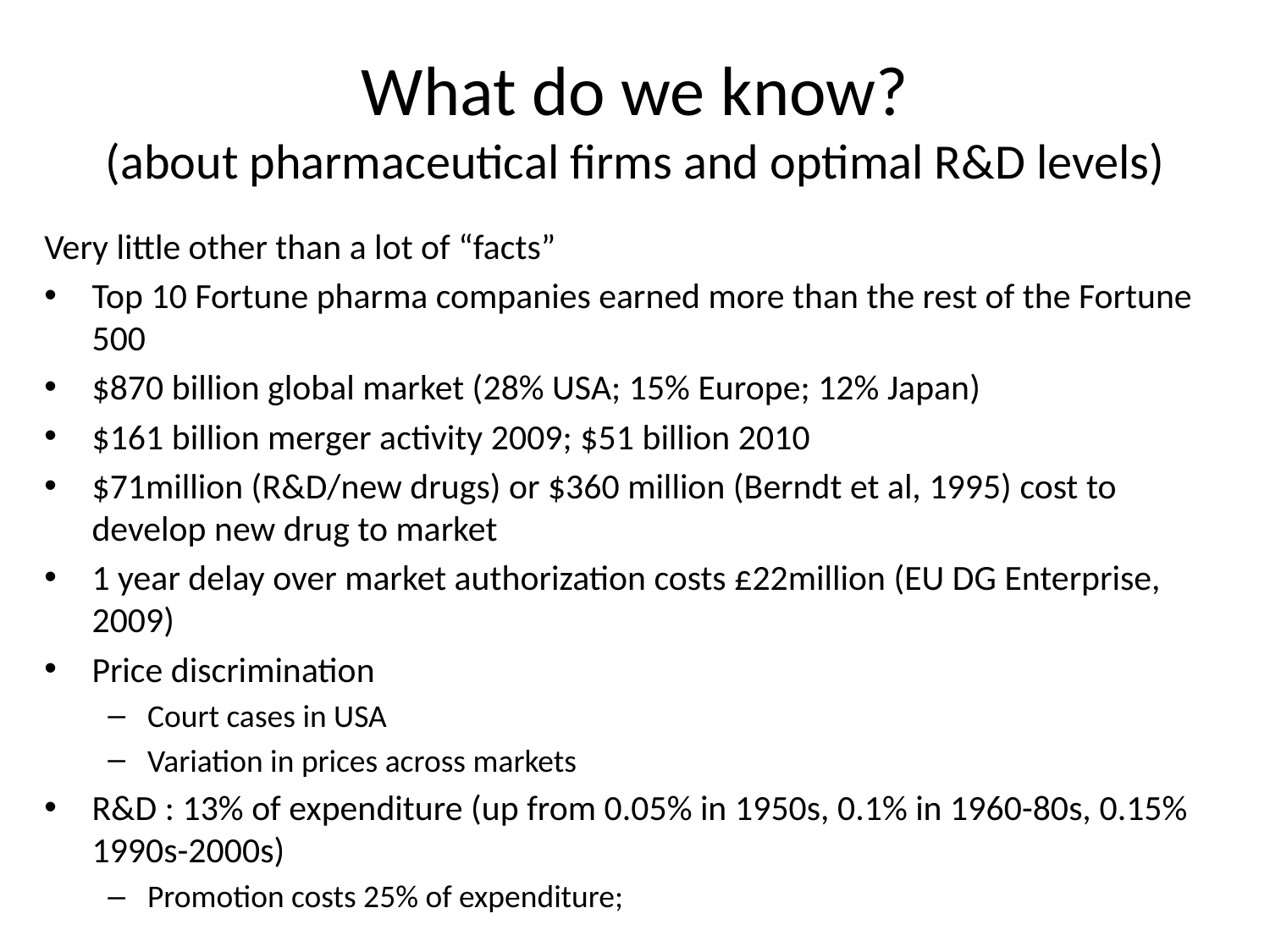

# What do we know? (about pharmaceutical firms and optimal R&D levels)
Very little other than a lot of “facts”
Top 10 Fortune pharma companies earned more than the rest of the Fortune 500
$870 billion global market (28% USA; 15% Europe; 12% Japan)
$161 billion merger activity 2009; $51 billion 2010
$71million (R&D/new drugs) or $360 million (Berndt et al, 1995) cost to develop new drug to market
1 year delay over market authorization costs £22million (EU DG Enterprise, 2009)
Price discrimination
Court cases in USA
Variation in prices across markets
R&D : 13% of expenditure (up from 0.05% in 1950s, 0.1% in 1960-80s, 0.15% 1990s-2000s)
Promotion costs 25% of expenditure;